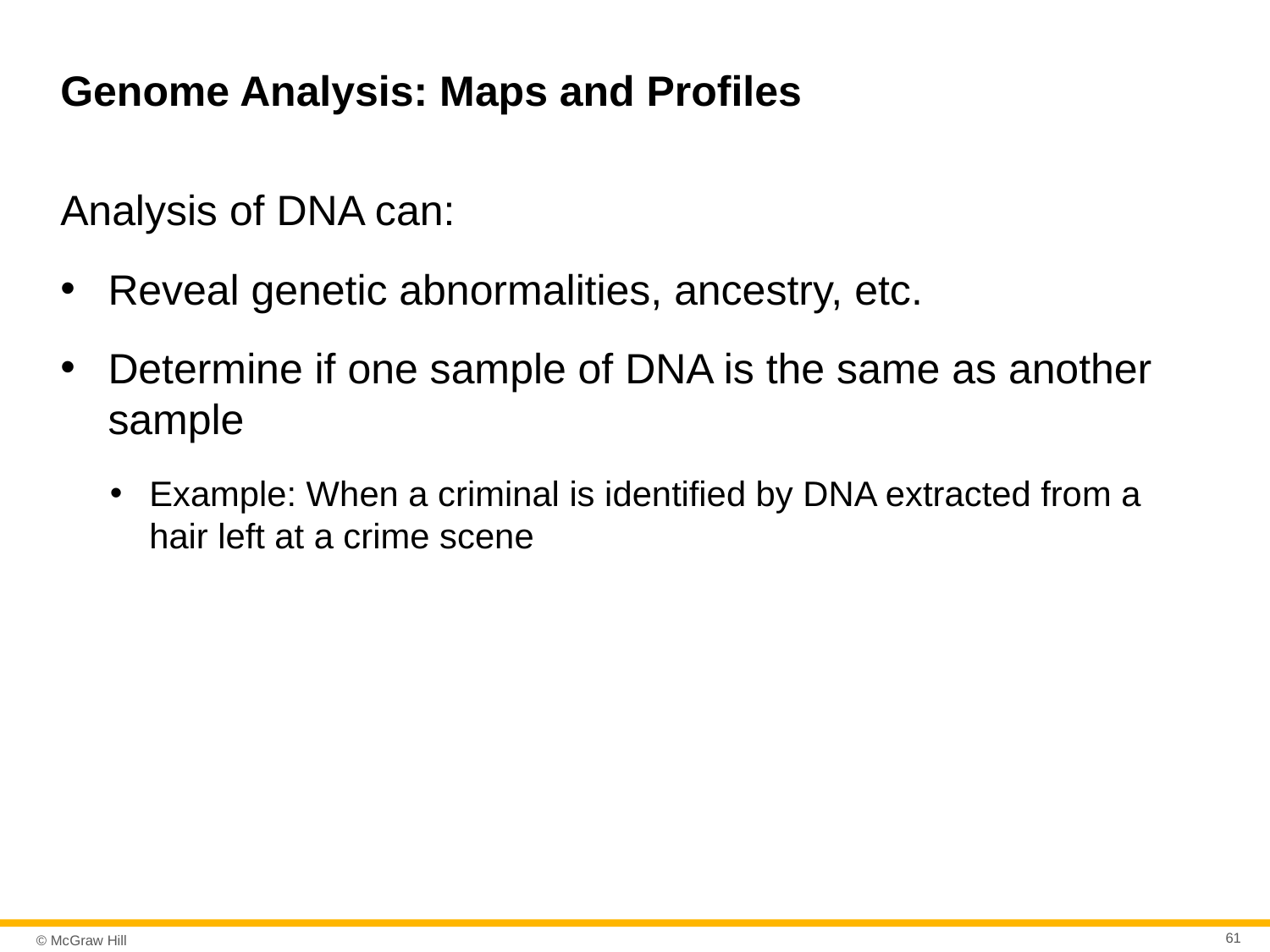

# Genome Analysis: Maps and Profiles
Analysis of DNA can:
Reveal genetic abnormalities, ancestry, etc.
Determine if one sample of DNA is the same as another sample
Example: When a criminal is identified by DNA extracted from a hair left at a crime scene